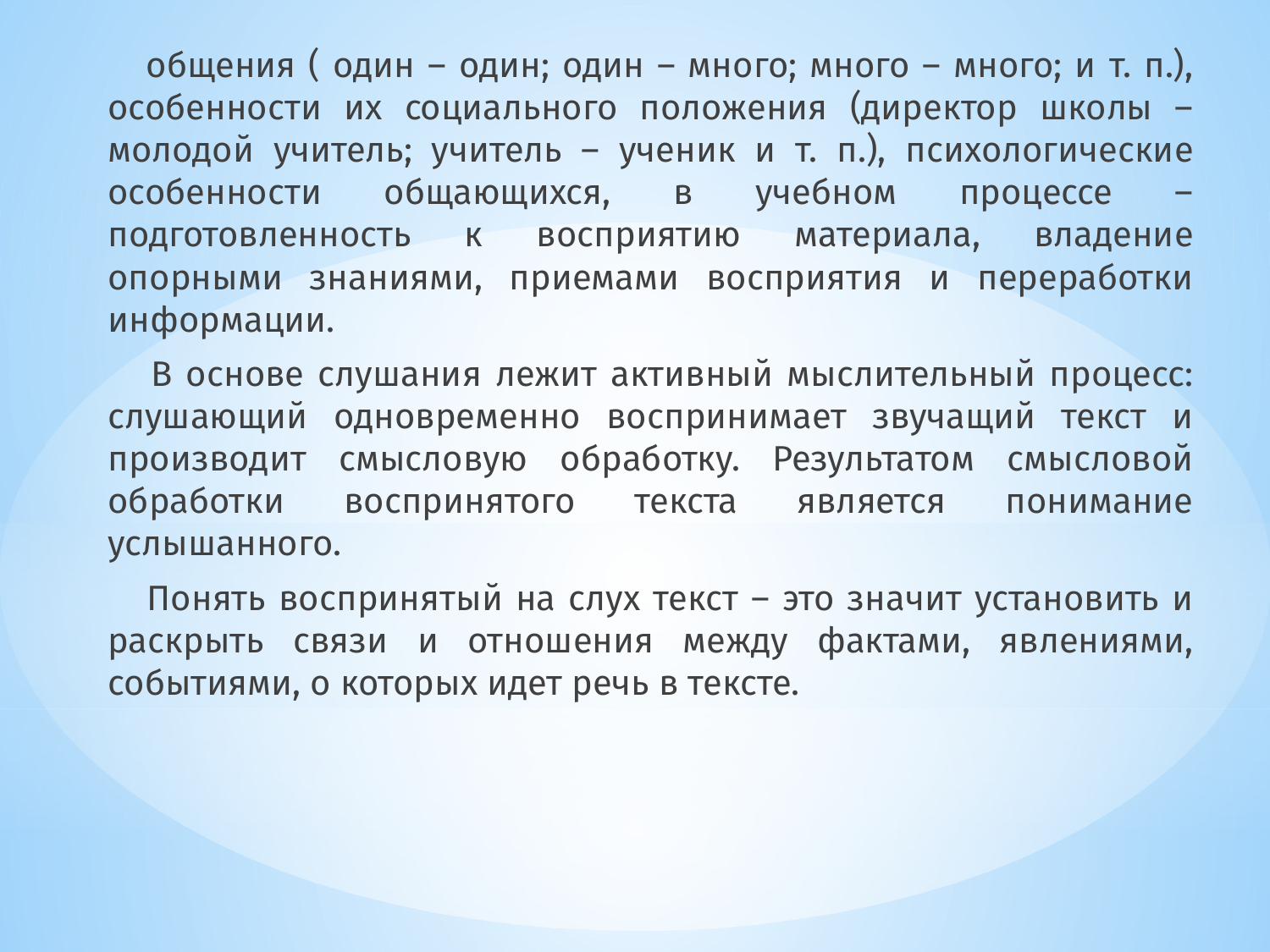

#
     общения ( один – один; один – много; много – много; и т. п.), особенности их социального положения (директор школы – молодой учитель; учитель – ученик и т. п.), психологические особенности общающихся, в учебном процессе – подготовленность к восприятию материала, владение опорными знаниями, приемами восприятия и переработки информации.
     В основе слушания лежит активный мыслительный процесс: слушающий одновременно воспринимает звучащий текст и производит смысловую обработку. Результатом смысловой обработки воспринятого текста является понимание услышанного.
     Понять воспринятый на слух текст – это значит установить и раскрыть связи и отношения между фактами, явлениями, событиями, о которых идет речь в тексте.